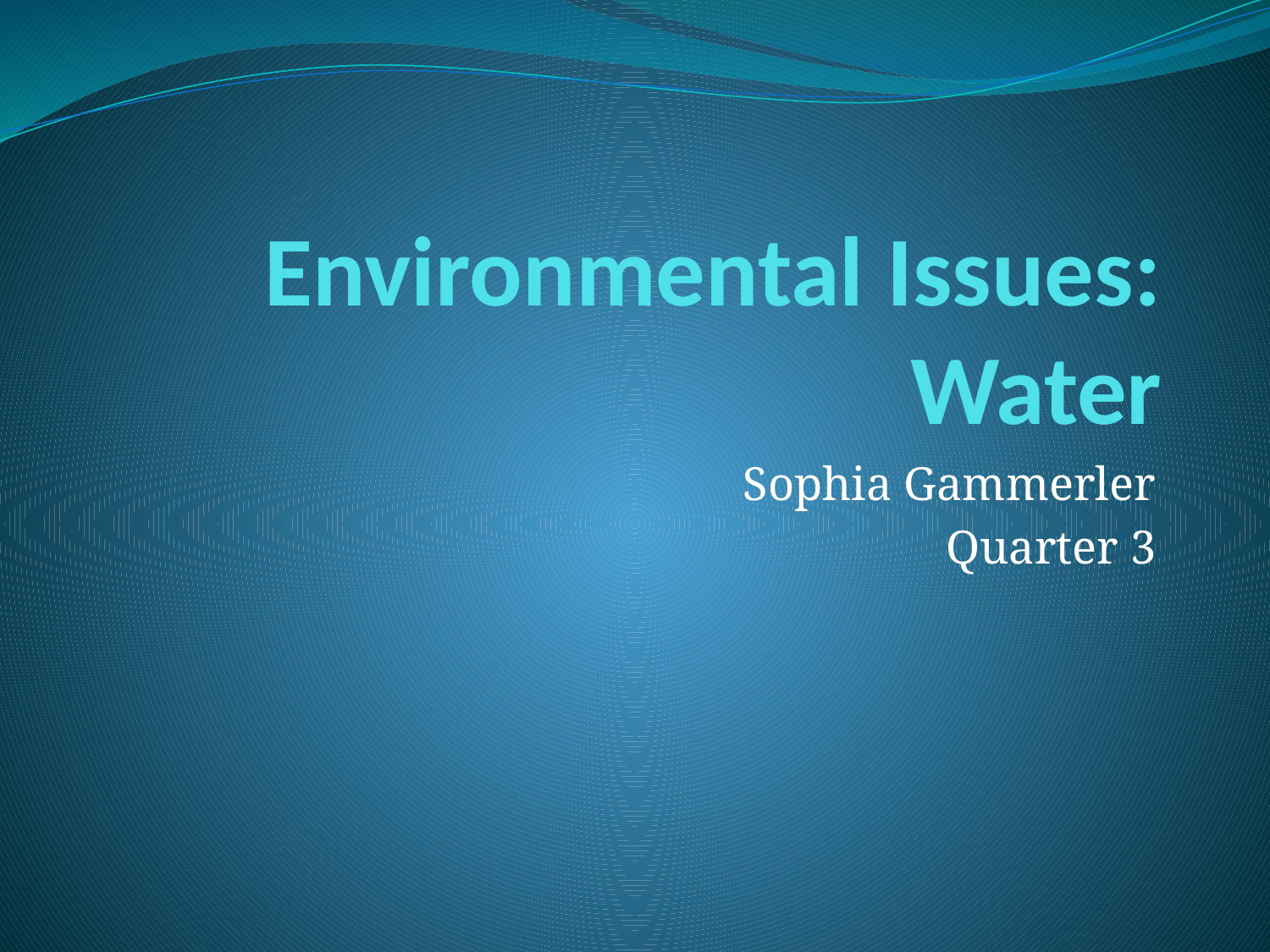

# Environmental Issues: Water
Sophia Gammerler
Quarter 3